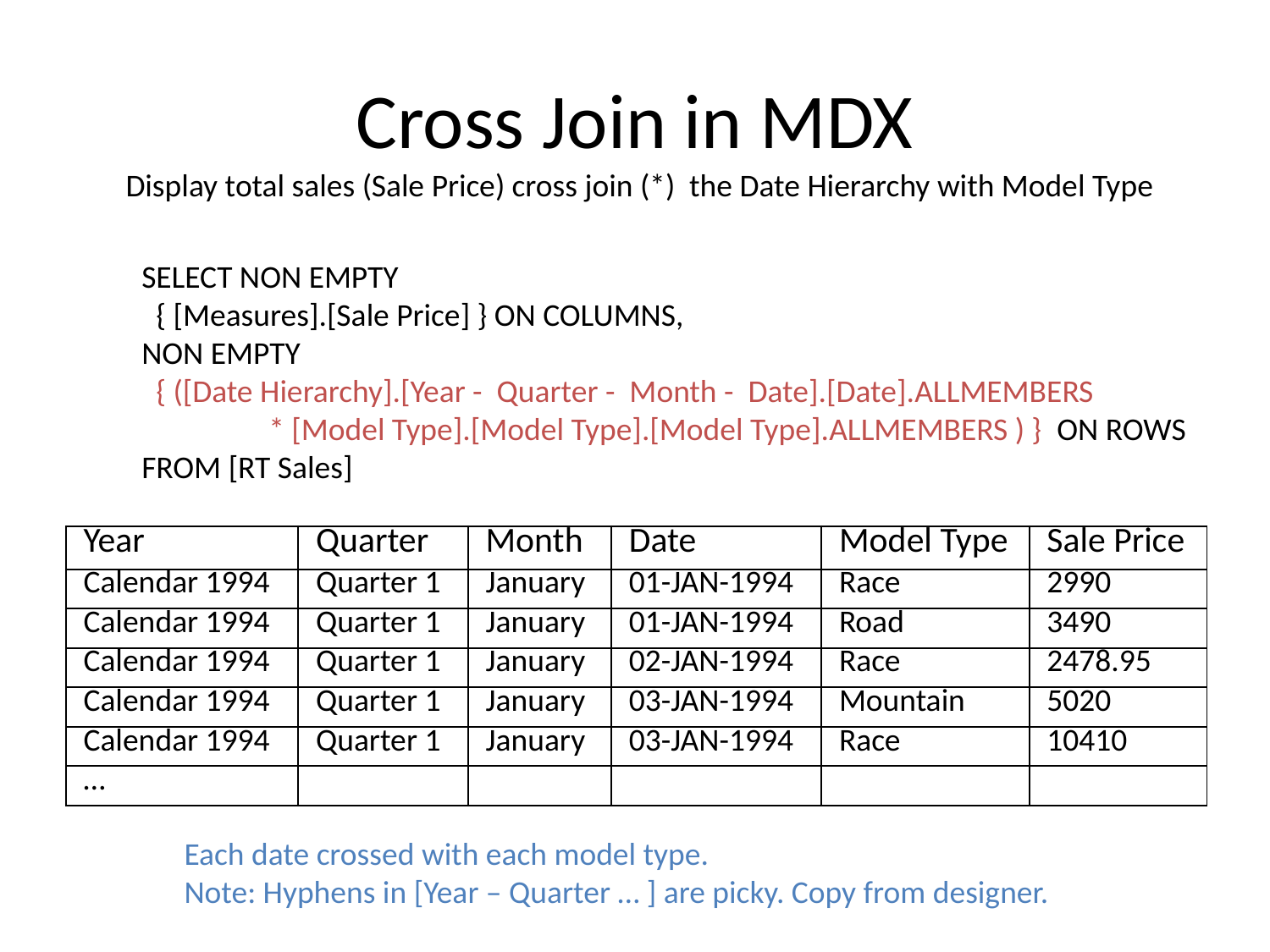

# Cross Join in MDX
Display total sales (Sale Price) cross join (*)  the Date Hierarchy with Model Type
SELECT NON EMPTY
  { [Measures].[Sale Price] } ON COLUMNS,
NON EMPTY
  { ([Date Hierarchy].[Year -  Quarter -  Month -  Date].[Date].ALLMEMBERS
	* [Model Type].[Model Type].[Model Type].ALLMEMBERS ) }  ON ROWS
FROM [RT Sales]
| Year | Quarter | Month | Date | Model Type | Sale Price |
| --- | --- | --- | --- | --- | --- |
| Calendar 1994 | Quarter 1 | January | 01-JAN-1994 | Race | 2990 |
| Calendar 1994 | Quarter 1 | January | 01-JAN-1994 | Road | 3490 |
| Calendar 1994 | Quarter 1 | January | 02-JAN-1994 | Race | 2478.95 |
| Calendar 1994 | Quarter 1 | January | 03-JAN-1994 | Mountain | 5020 |
| Calendar 1994 | Quarter 1 | January | 03-JAN-1994 | Race | 10410 |
| … |  |  |  |  |  |
Each date crossed with each model type.
Note: Hyphens in [Year – Quarter … ] are picky. Copy from designer.